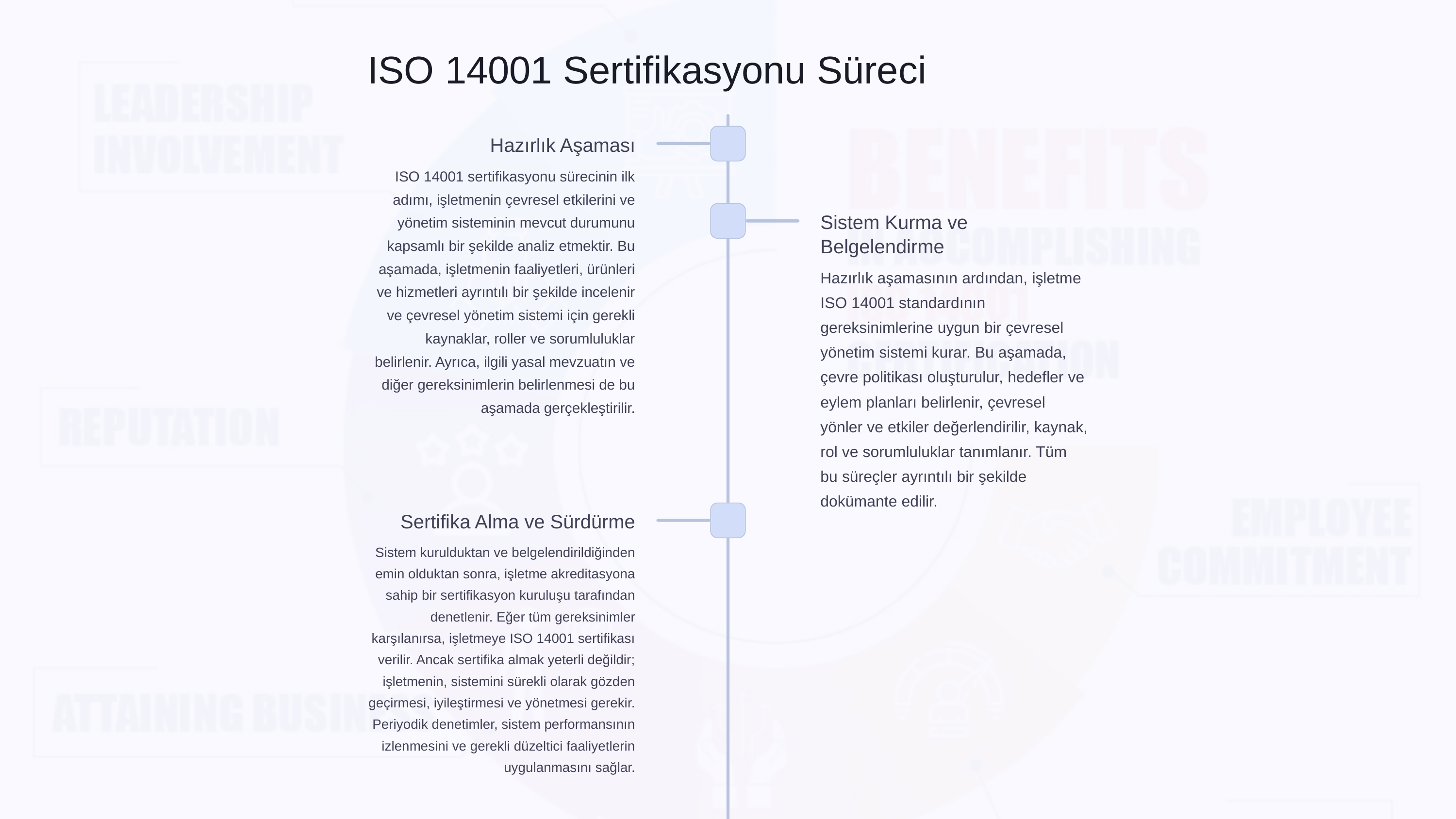

ISO 14001 Sertifikasyonu Süreci

Hazırlık Aşaması

ISO 14001 sertifikasyonu sürecinin ilk adımı, işletmenin çevresel etkilerini ve yönetim sisteminin mevcut durumunu kapsamlı bir şekilde analiz etmektir. Bu aşamada, işletmenin faaliyetleri, ürünleri ve hizmetleri ayrıntılı bir şekilde incelenir ve çevresel yönetim sistemi için gerekli kaynaklar, roller ve sorumluluklar belirlenir. Ayrıca, ilgili yasal mevzuatın ve diğer gereksinimlerin belirlenmesi de bu aşamada gerçekleştirilir.

Sistem Kurma ve Belgelendirme

Hazırlık aşamasının ardından, işletme ISO 14001 standardının gereksinimlerine uygun bir çevresel yönetim sistemi kurar. Bu aşamada, çevre politikası oluşturulur, hedefler ve eylem planları belirlenir, çevresel yönler ve etkiler değerlendirilir, kaynak, rol ve sorumluluklar tanımlanır. Tüm bu süreçler ayrıntılı bir şekilde dokümante edilir.

Sertifika Alma ve Sürdürme

Sistem kurulduktan ve belgelendirildiğinden emin olduktan sonra, işletme akreditasyona sahip bir sertifikasyon kuruluşu tarafından denetlenir. Eğer tüm gereksinimler karşılanırsa, işletmeye ISO 14001 sertifikası verilir. Ancak sertifika almak yeterli değildir; işletmenin, sistemini sürekli olarak gözden geçirmesi, iyileştirmesi ve yönetmesi gerekir. Periyodik denetimler, sistem performansının izlenmesini ve gerekli düzeltici faaliyetlerin uygulanmasını sağlar.